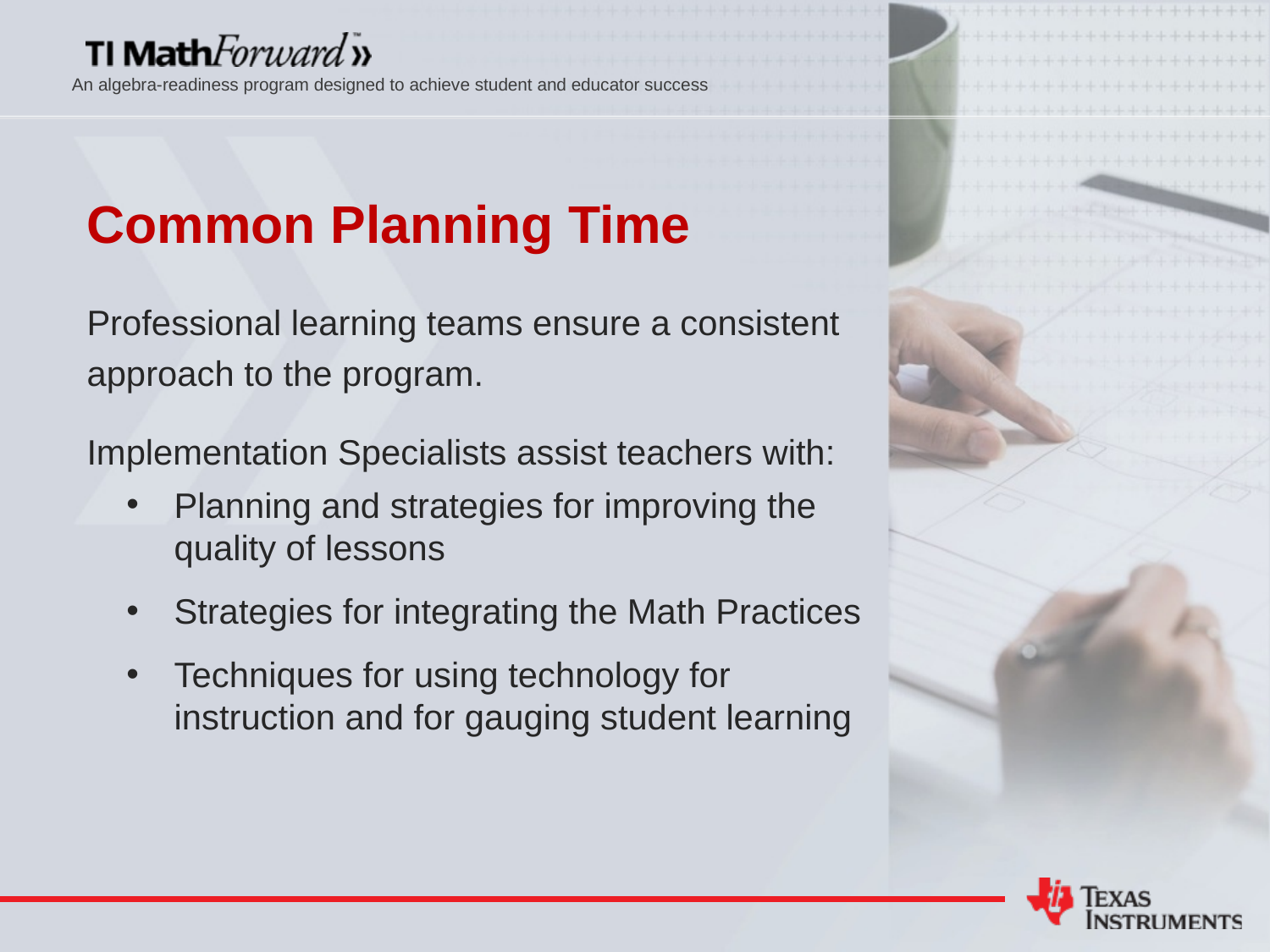

# Common Planning Time
Professional learning teams ensure a consistent approach to the program.

Implementation Specialists assist teachers with:
Planning and strategies for improving the quality of lessons
Strategies for integrating the Math Practices
Techniques for using technology for instruction and for gauging student learning